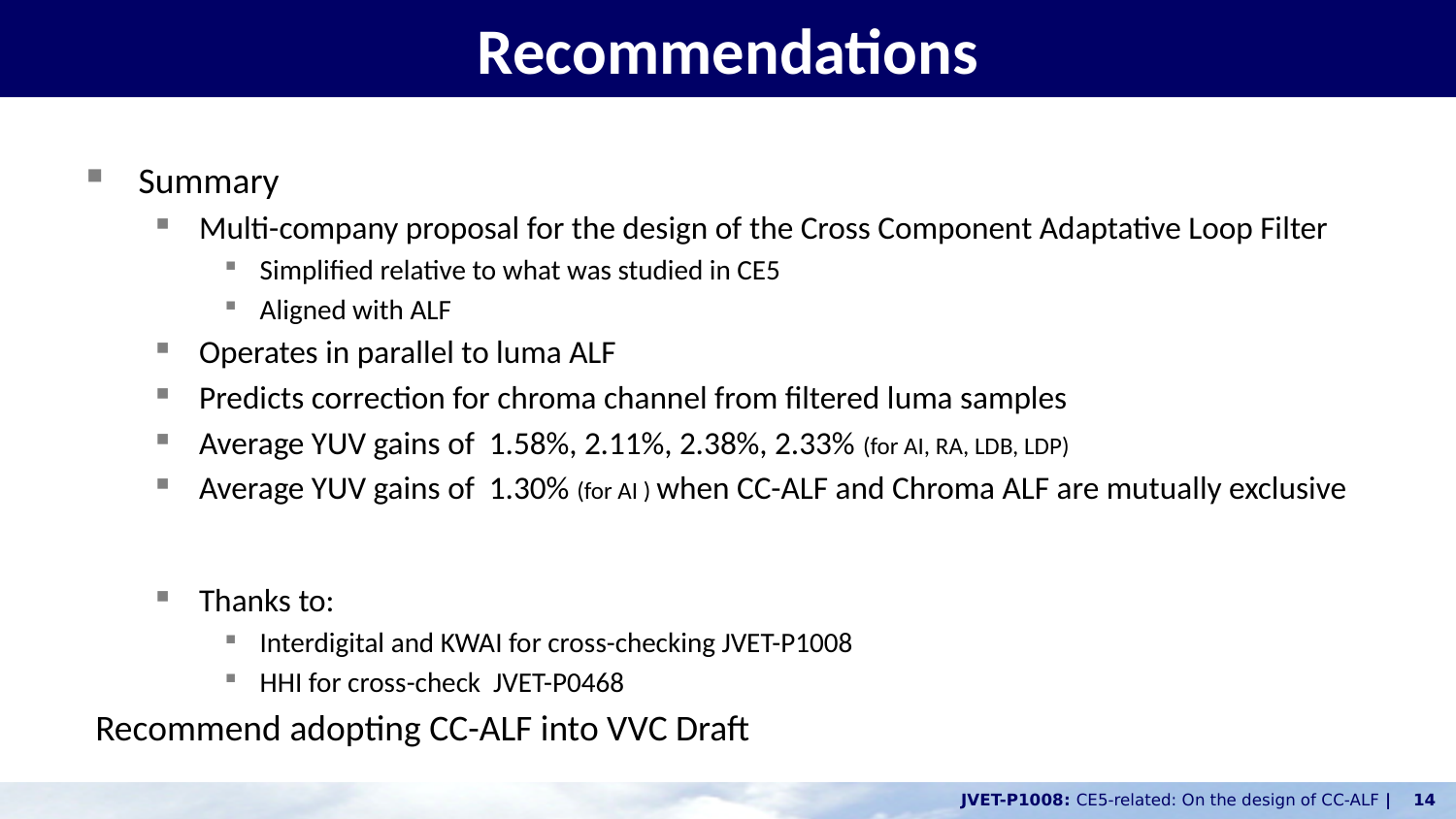

# Recommendations
Summary
Multi-company proposal for the design of the Cross Component Adaptative Loop Filter
Simplified relative to what was studied in CE5
Aligned with ALF
Operates in parallel to luma ALF
Predicts correction for chroma channel from filtered luma samples
Average YUV gains of  1.58%, 2.11%, 2.38%, 2.33% (for AI, RA, LDB, LDP)
Average YUV gains of  1.30% (for AI ) when CC-ALF and Chroma ALF are mutually exclusive

Thanks to:
Interdigital and KWAI for cross-checking JVET-P1008
HHI for cross-check  JVET-P0468
Recommend adopting CC-ALF into VVC Draft